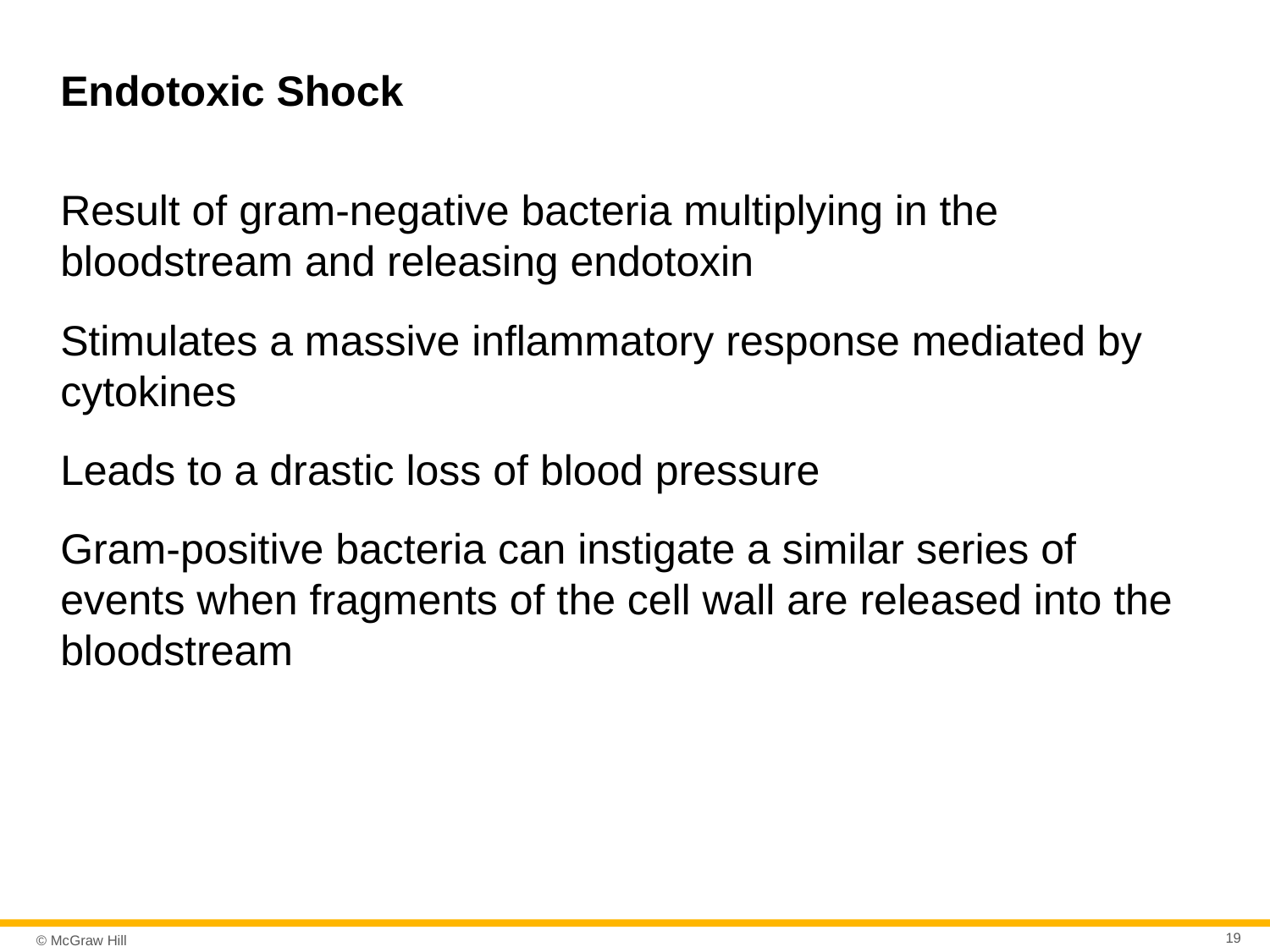

# Endotoxic Shock
Result of gram-negative bacteria multiplying in the bloodstream and releasing endotoxin
Stimulates a massive inflammatory response mediated by cytokines
Leads to a drastic loss of blood pressure
Gram-positive bacteria can instigate a similar series of events when fragments of the cell wall are released into the bloodstream